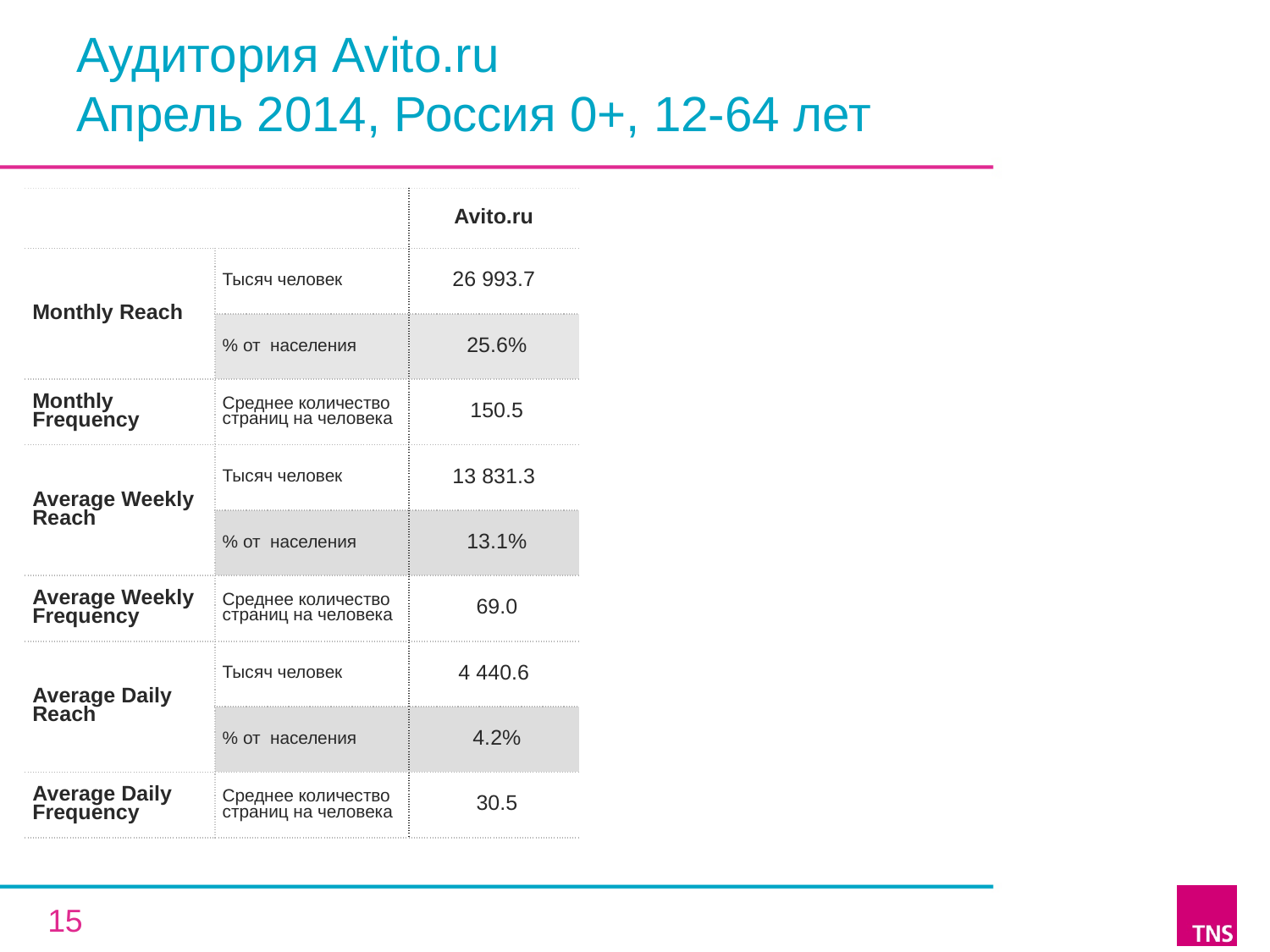

# Аудитория Avito.ru Апрель 2014, Россия 0+, 12-64 лет
|  |  | Avito.ru |
| --- | --- | --- |
| Monthly Reach | Тысяч человек | 26 993.7 |
|  | % от населения | 25.6% |
| Monthly Frequency | Среднее количество страниц на человека | 150.5 |
| Average Weekly Reach | Тысяч человек | 13 831.3 |
|  | % от населения | 13.1% |
| Average Weekly Frequency | Среднее количество страниц на человека | 69.0 |
| Average Daily Reach | Тысяч человек | 4 440.6 |
|  | % от населения | 4.2% |
| Average Daily Frequency | Среднее количество страниц на человека | 30.5 |

15